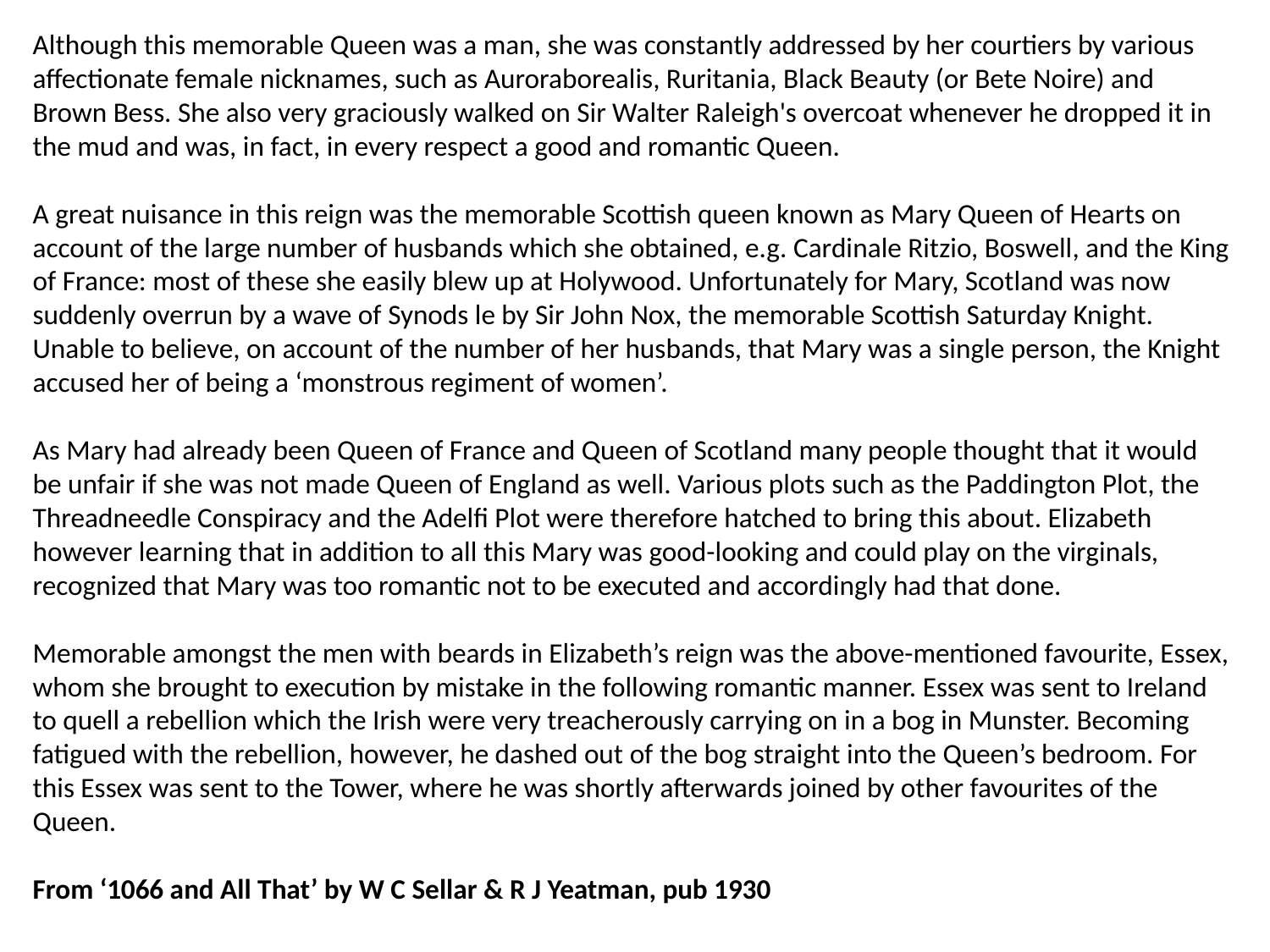

Although this memorable Queen was a man, she was constantly addressed by her courtiers by various affectionate female nicknames, such as Auroraborealis, Ruritania, Black Beauty (or Bete Noire) and Brown Bess. She also very graciously walked on Sir Walter Raleigh's overcoat whenever he dropped it in the mud and was, in fact, in every respect a good and romantic Queen.

A great nuisance in this reign was the memorable Scottish queen known as Mary Queen of Hearts on account of the large number of husbands which she obtained, e.g. Cardinale Ritzio, Boswell, and the King of France: most of these she easily blew up at Holywood. Unfortunately for Mary, Scotland was now suddenly overrun by a wave of Synods le by Sir John Nox, the memorable Scottish Saturday Knight. Unable to believe, on account of the number of her husbands, that Mary was a single person, the Knight accused her of being a ‘monstrous regiment of women’.

As Mary had already been Queen of France and Queen of Scotland many people thought that it would be unfair if she was not made Queen of England as well. Various plots such as the Paddington Plot, the Threadneedle Conspiracy and the Adelfi Plot were therefore hatched to bring this about. Elizabeth however learning that in addition to all this Mary was good-looking and could play on the virginals, recognized that Mary was too romantic not to be executed and accordingly had that done.

Memorable amongst the men with beards in Elizabeth’s reign was the above-mentioned favourite, Essex, whom she brought to execution by mistake in the following romantic manner. Essex was sent to Ireland to quell a rebellion which the Irish were very treacherously carrying on in a bog in Munster. Becoming fatigued with the rebellion, however, he dashed out of the bog straight into the Queen’s bedroom. For this Essex was sent to the Tower, where he was shortly afterwards joined by other favourites of the Queen.

From ‘1066 and All That’ by W C Sellar & R J Yeatman, pub 1930